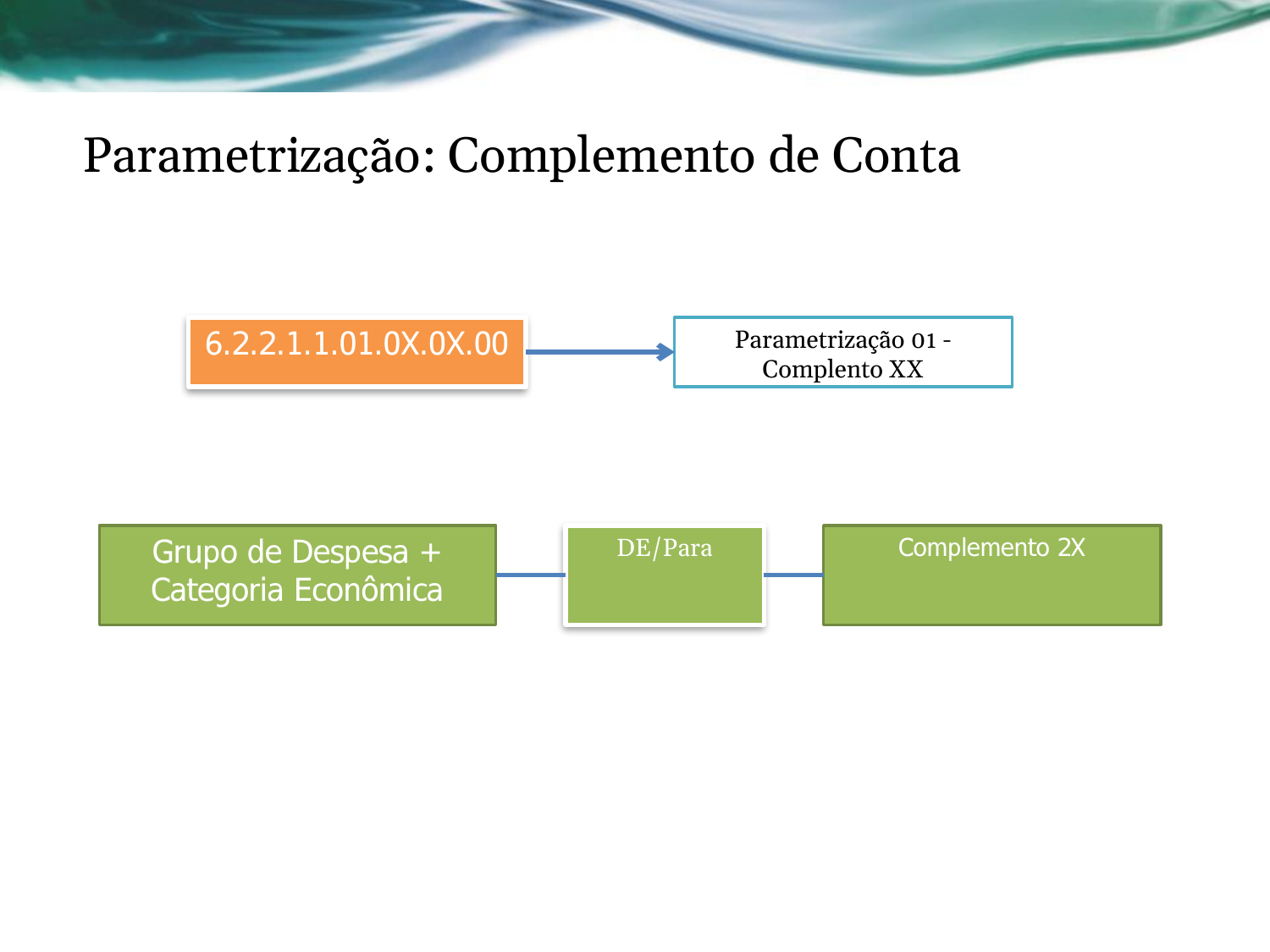

# Parametrização: Complemento de Conta
6.2.2.1.1.01.0X.0X.00
Parametrização 01 -Complento XX
Grupo de Despesa + Categoria Econômica
DE/Para
Complemento 2X